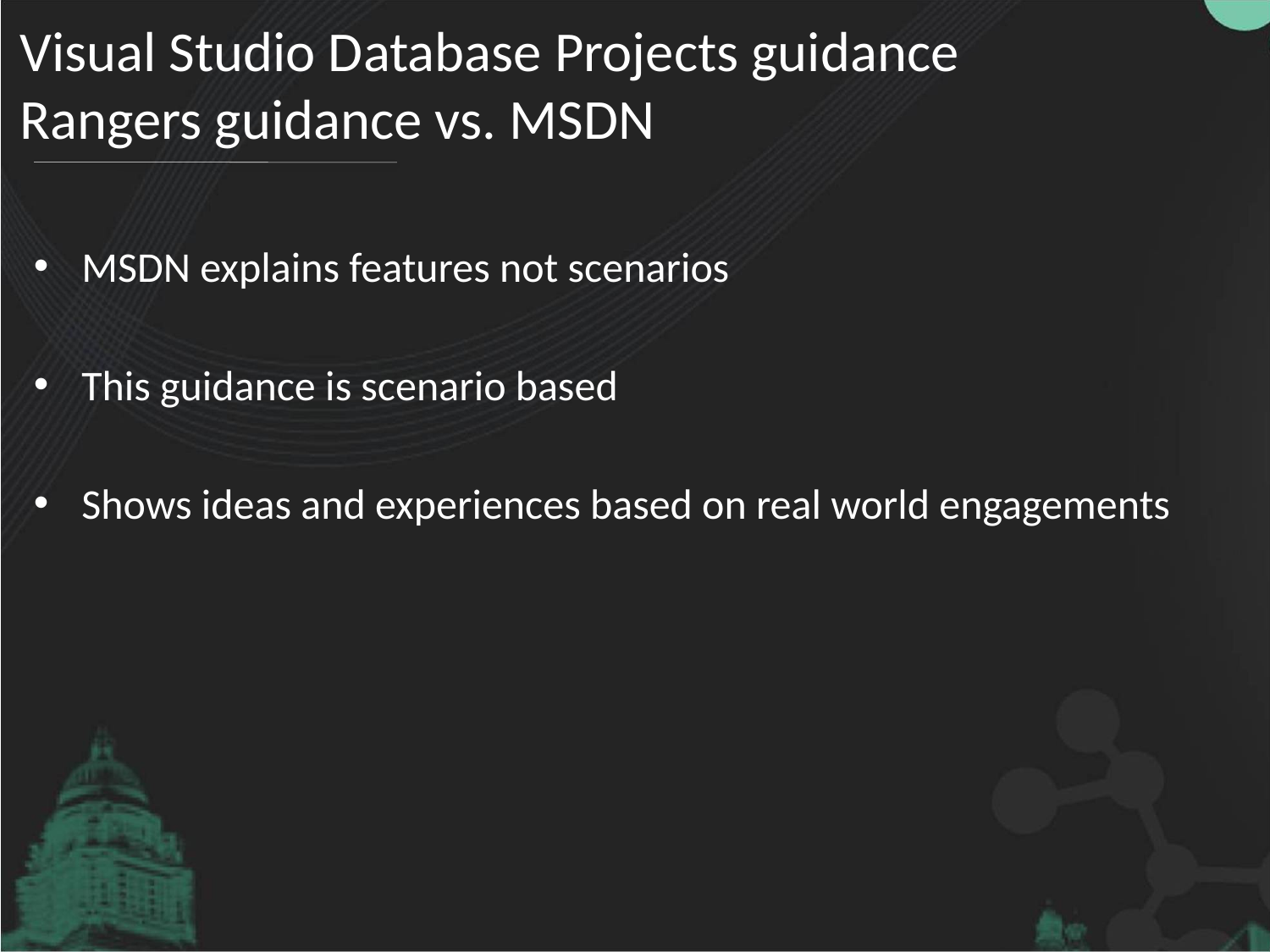

# Visual Studio Database Projects guidance Rangers guidance vs. MSDN

MSDN explains features not scenarios

This guidance is scenario based

Shows ideas and experiences based on real world engagements